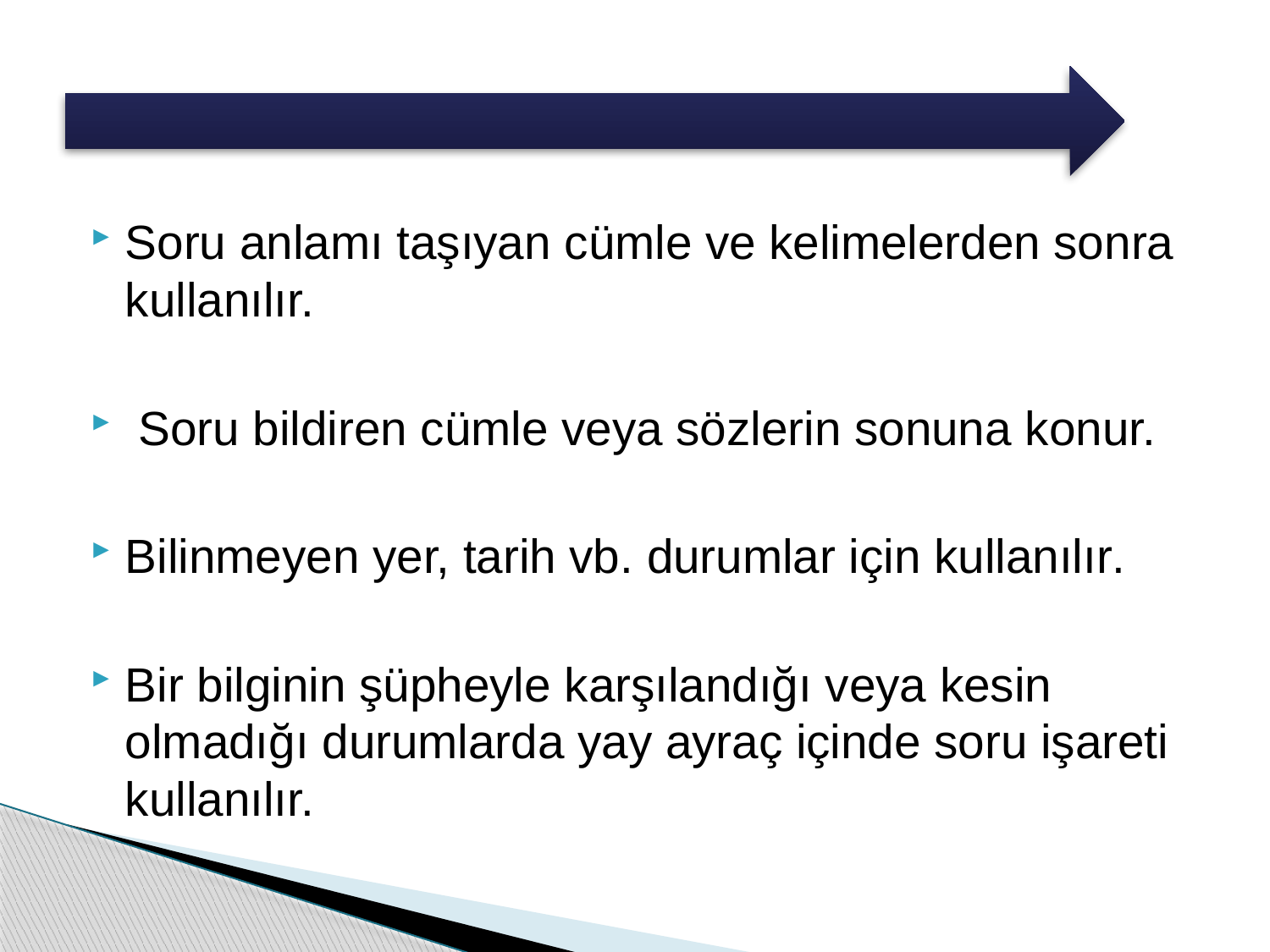

Soru anlamı taşıyan cümle ve kelimelerden sonra kullanılır.

 Soru bildiren cümle veya sözlerin sonuna konur.

Bilinmeyen yer, tarih vb. durumlar için kullanılır.

Bir bilginin şüpheyle karşılandığı veya kesin olmadığı durumlarda yay ayraç içinde soru işareti kullanılır.